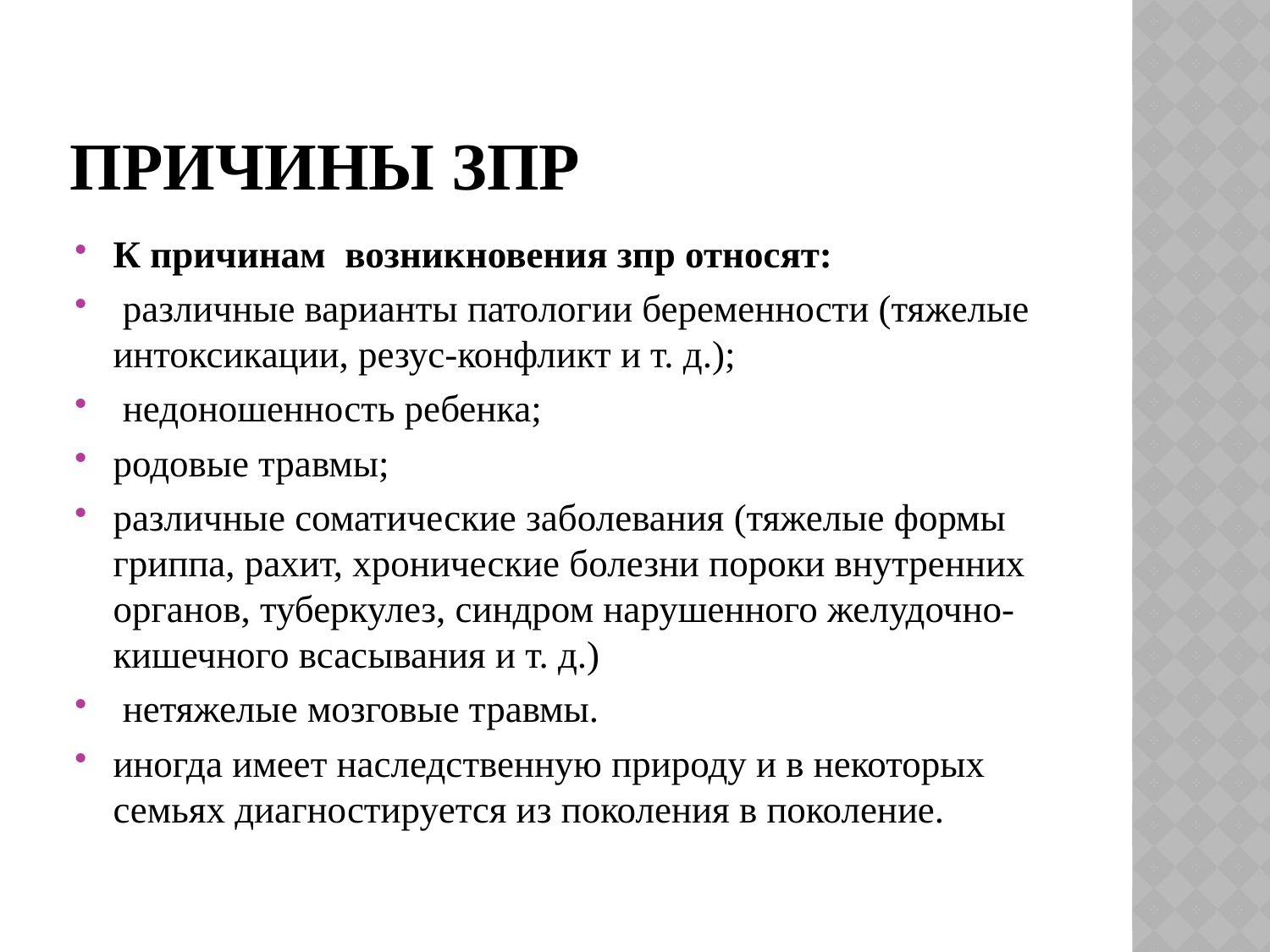

# Причины зпр
К причинам  возникновения зпр относят:
 различные варианты патологии беременности (тяжелые интоксикации, резус-конфликт и т. д.);
 недоношенность ребенка;
родовые травмы;
различные соматические заболевания (тяжелые формы гриппа, рахит, хронические болезни пороки внутренних органов, туберкулез, синдром нарушенного желудочно-кишечного всасывания и т. д.)
 нетяжелые мозговые травмы.
иногда имеет наследственную природу и в некоторых семьях диагностируется из поколения в поколение.